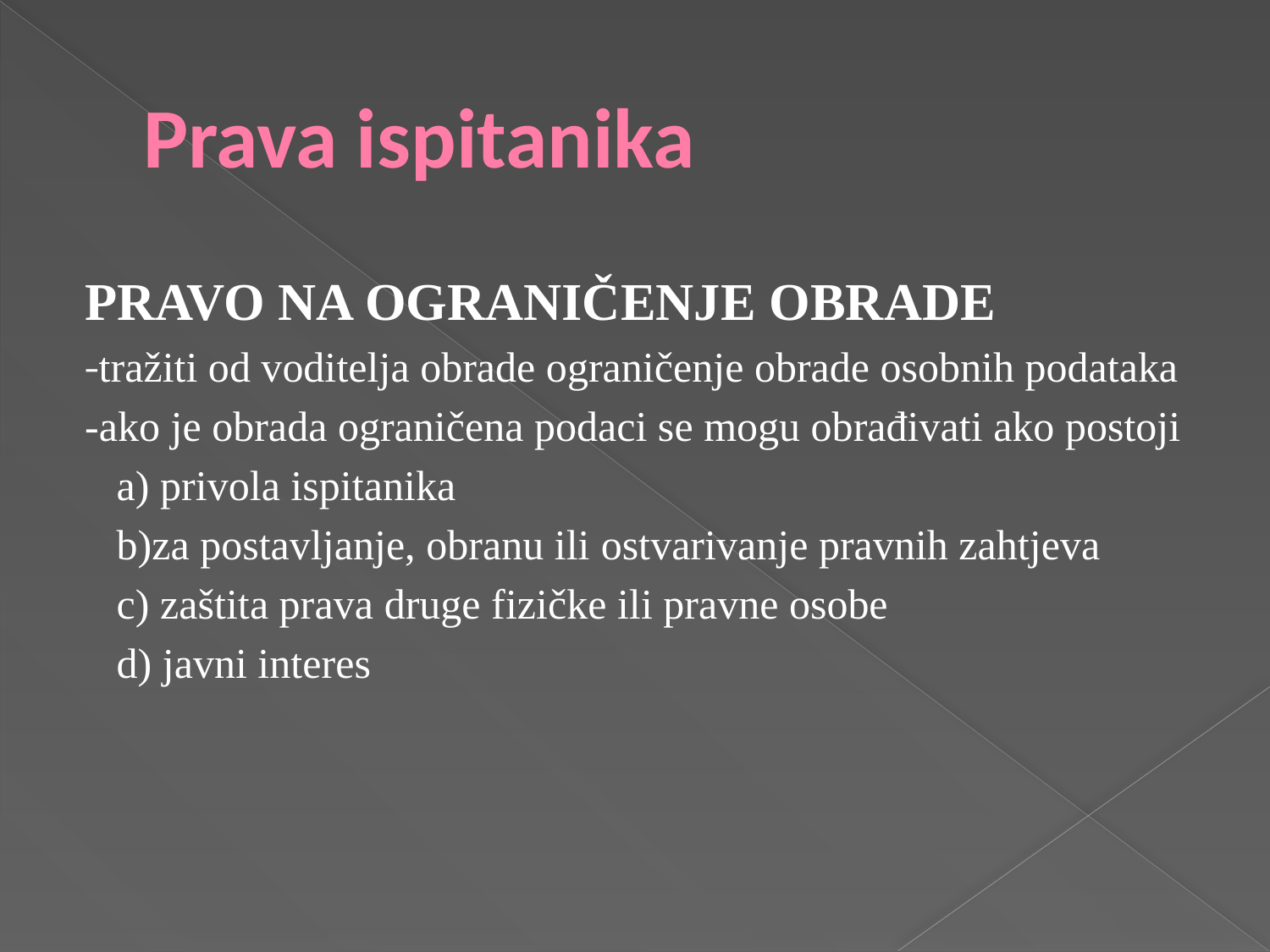

# Prava ispitanika
PRAVO NA OGRANIČENJE OBRADE
-tražiti od voditelja obrade ograničenje obrade osobnih podataka
-ako je obrada ograničena podaci se mogu obrađivati ako postoji
   a) privola ispitanika
   b)za postavljanje, obranu ili ostvarivanje pravnih zahtjeva
   c) zaštita prava druge fizičke ili pravne osobe
   d) javni interes